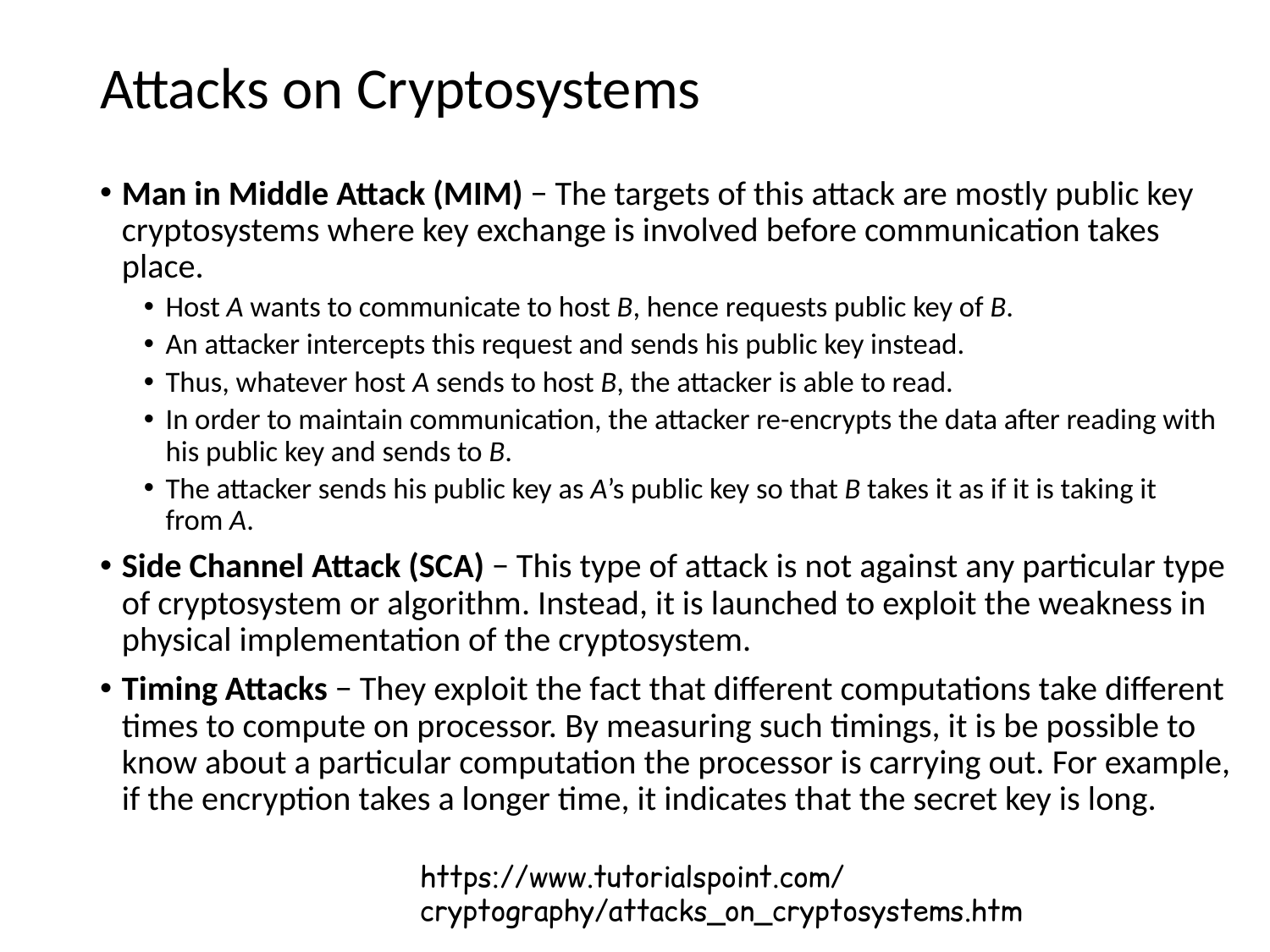

# Attacks on Cryptosystems
Man in Middle Attack (MIM) − The targets of this attack are mostly public key cryptosystems where key exchange is involved before communication takes place.
Host A wants to communicate to host B, hence requests public key of B.
An attacker intercepts this request and sends his public key instead.
Thus, whatever host A sends to host B, the attacker is able to read.
In order to maintain communication, the attacker re-encrypts the data after reading with his public key and sends to B.
The attacker sends his public key as A’s public key so that B takes it as if it is taking it from A.
Side Channel Attack (SCA) − This type of attack is not against any particular type of cryptosystem or algorithm. Instead, it is launched to exploit the weakness in physical implementation of the cryptosystem.
Timing Attacks − They exploit the fact that different computations take different times to compute on processor. By measuring such timings, it is be possible to know about a particular computation the processor is carrying out. For example, if the encryption takes a longer time, it indicates that the secret key is long.
https://www.tutorialspoint.com/cryptography/attacks_on_cryptosystems.htm